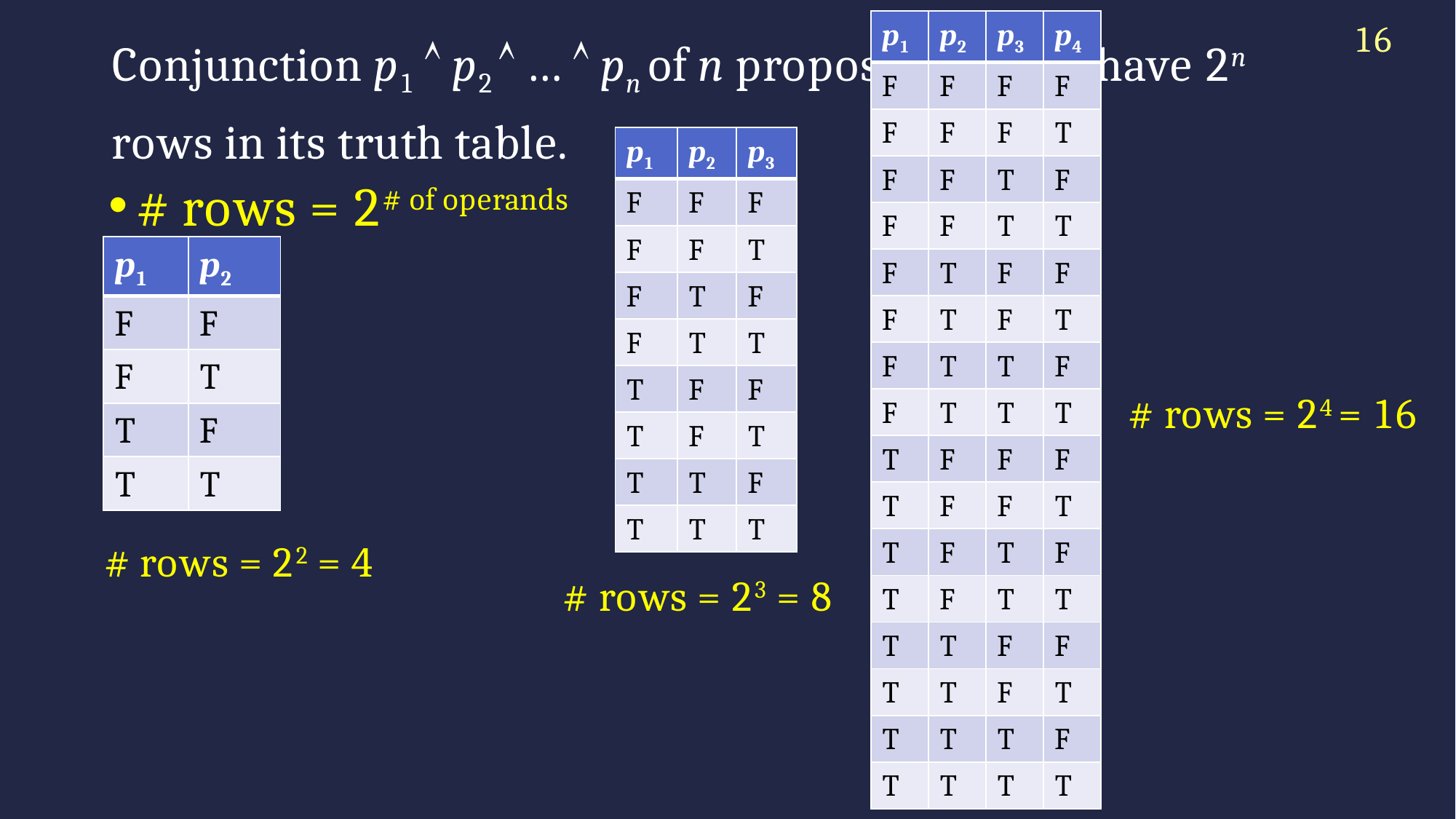

| p1 | p2 | p3 | p4 |
| --- | --- | --- | --- |
| F | F | F | F |
| F | F | F | T |
| F | F | T | F |
| F | F | T | T |
| F | T | F | F |
| F | T | F | T |
| F | T | T | F |
| F | T | T | T |
| T | F | F | F |
| T | F | F | T |
| T | F | T | F |
| T | F | T | T |
| T | T | F | F |
| T | T | F | T |
| T | T | T | F |
| T | T | T | T |
16
# Conjunction p1 ∧ p2 ∧ … ∧ pn of n propositions will have 2n rows in its truth table.
| p1 | p2 | p3 |
| --- | --- | --- |
| F | F | F |
| F | F | T |
| F | T | F |
| F | T | T |
| T | F | F |
| T | F | T |
| T | T | F |
| T | T | T |
# rows = 2# of operands

| p1 | p2 |
| --- | --- |
| F | F |
| F | T |
| T | F |
| T | T |
# rows = 24 = 16
# rows = 22 = 4
# rows = 23 = 8